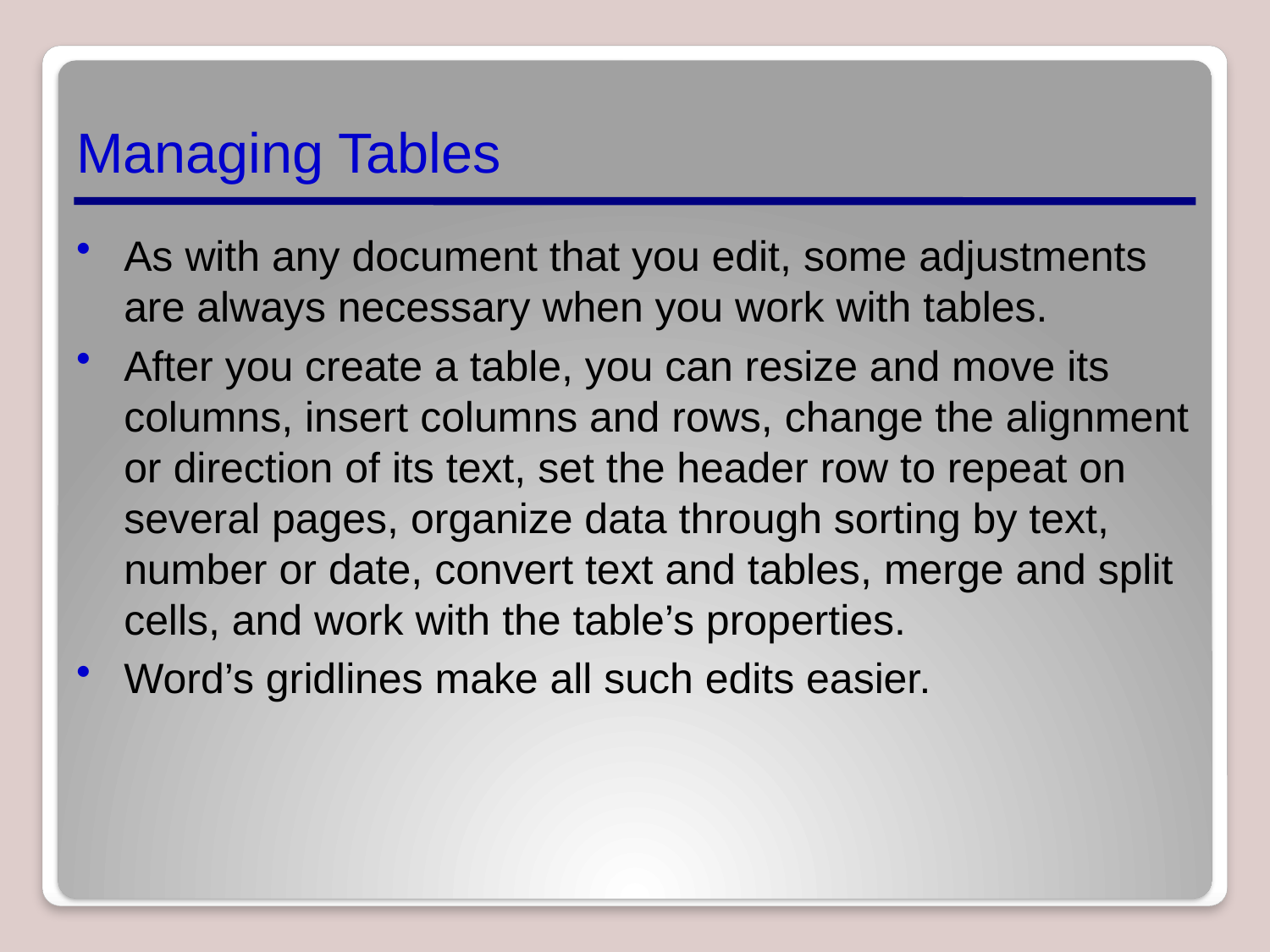

# Managing Tables
As with any document that you edit, some adjustments are always necessary when you work with tables.
After you create a table, you can resize and move its columns, insert columns and rows, change the alignment or direction of its text, set the header row to repeat on several pages, organize data through sorting by text, number or date, convert text and tables, merge and split cells, and work with the table’s properties.
Word’s gridlines make all such edits easier.